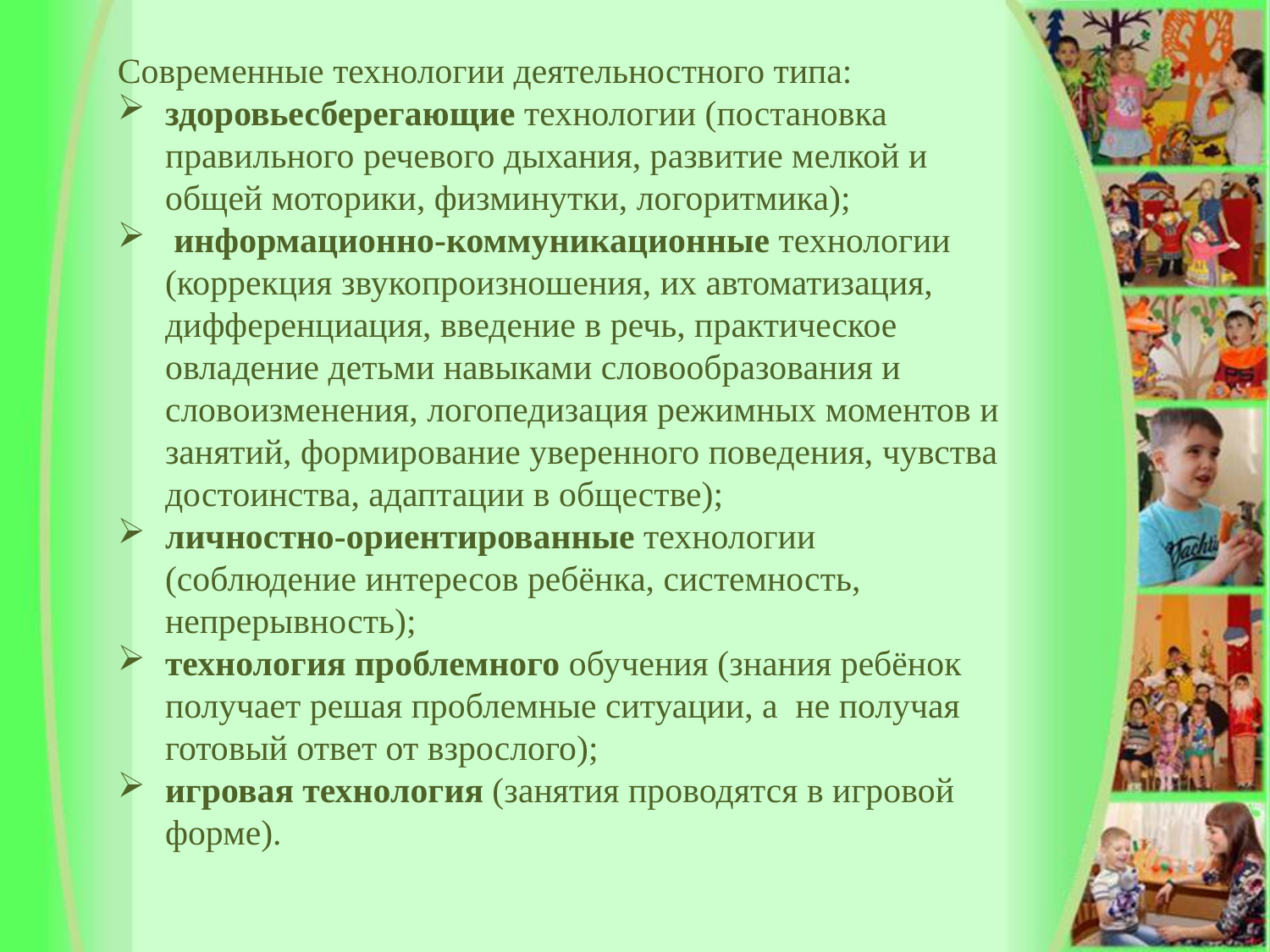

Современные технологии деятельностного типа:
здоровьесберегающие технологии (постановка правильного речевого дыхания, развитие мелкой и общей моторики, физминутки, логоритмика);
 информационно-коммуникационные технологии (коррекция звукопроизношения, их автоматизация, дифференциация, введение в речь, практическое овладение детьми навыками словообразования и словоизменения, логопедизация режимных моментов и занятий, формирование уверенного поведения, чувства достоинства, адаптации в обществе);
личностно-ориентированные технологии (соблюдение интересов ребёнка, системность, непрерывность);
технология проблемного обучения (знания ребёнок получает решая проблемные ситуации, а  не получая готовый ответ от взрослого);
игровая технология (занятия проводятся в игровой форме).